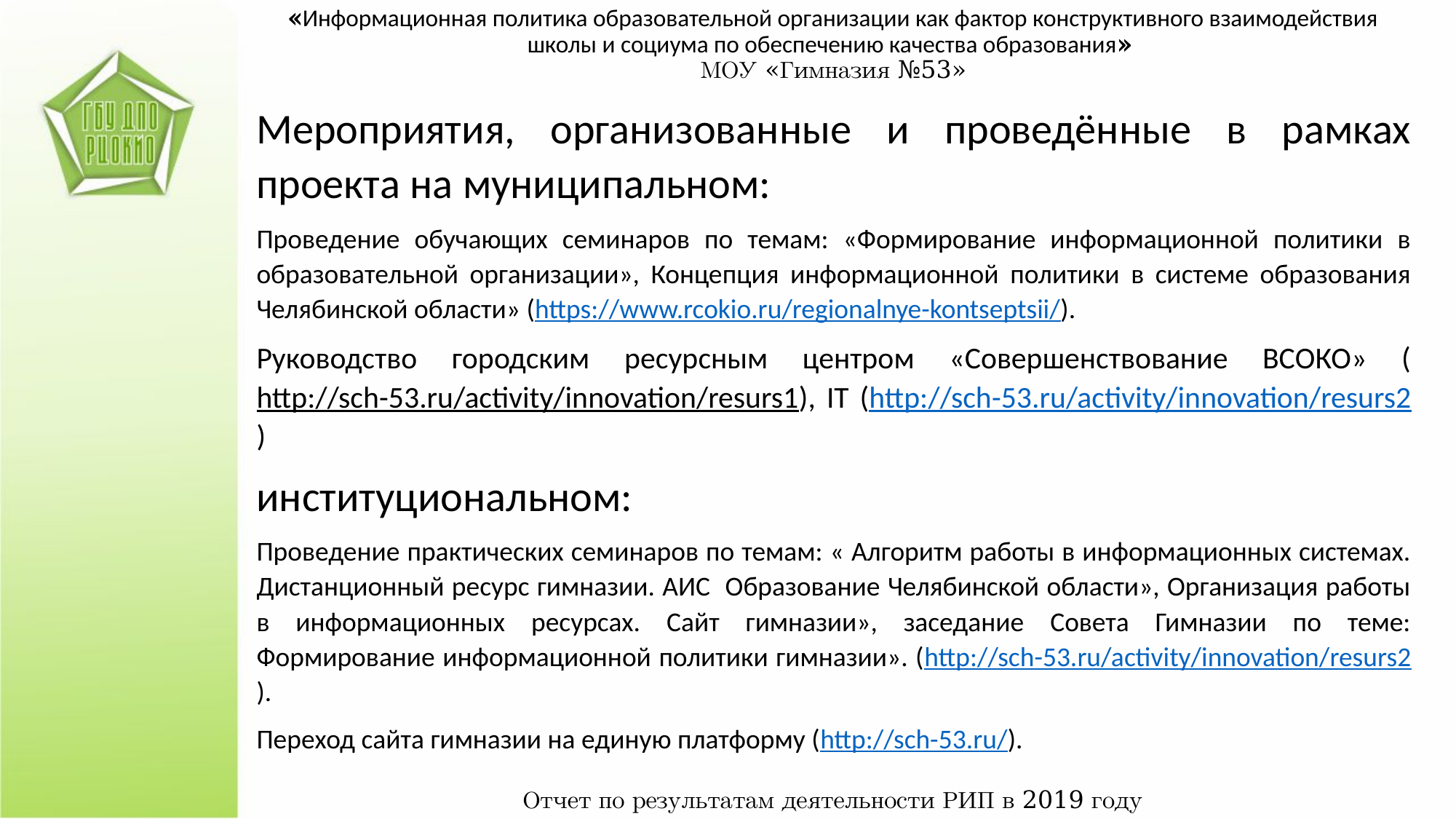

«Информационная политика образовательной организации как фактор конструктивного взаимодействия школы и социума по обеспечению качества образования»
МОУ «Гимназия №53»
Мероприятия, организованные и проведённые в рамках проекта на муниципальном:
Проведение обучающих семинаров по темам: «Формирование информационной политики в образовательной организации», Концепция информационной политики в системе образования Челябинской области» (https://www.rcokio.ru/regionalnye-kontseptsii/).
Руководство городским ресурсным центром «Совершенствование ВСОКО» (http://sch-53.ru/activity/innovation/resurs1), IT (http://sch-53.ru/activity/innovation/resurs2)
институциональном:
Проведение практических семинаров по темам: « Алгоритм работы в информационных системах. Дистанционный ресурс гимназии. АИС  Образование Челябинской области», Организация работы в информационных ресурсах. Сайт гимназии», заседание Совета Гимназии по теме: Формирование информационной политики гимназии». (http://sch-53.ru/activity/innovation/resurs2).
Переход сайта гимназии на единую платформу (http://sch-53.ru/).

Отчет по результатам деятельности РИП в 2019 году